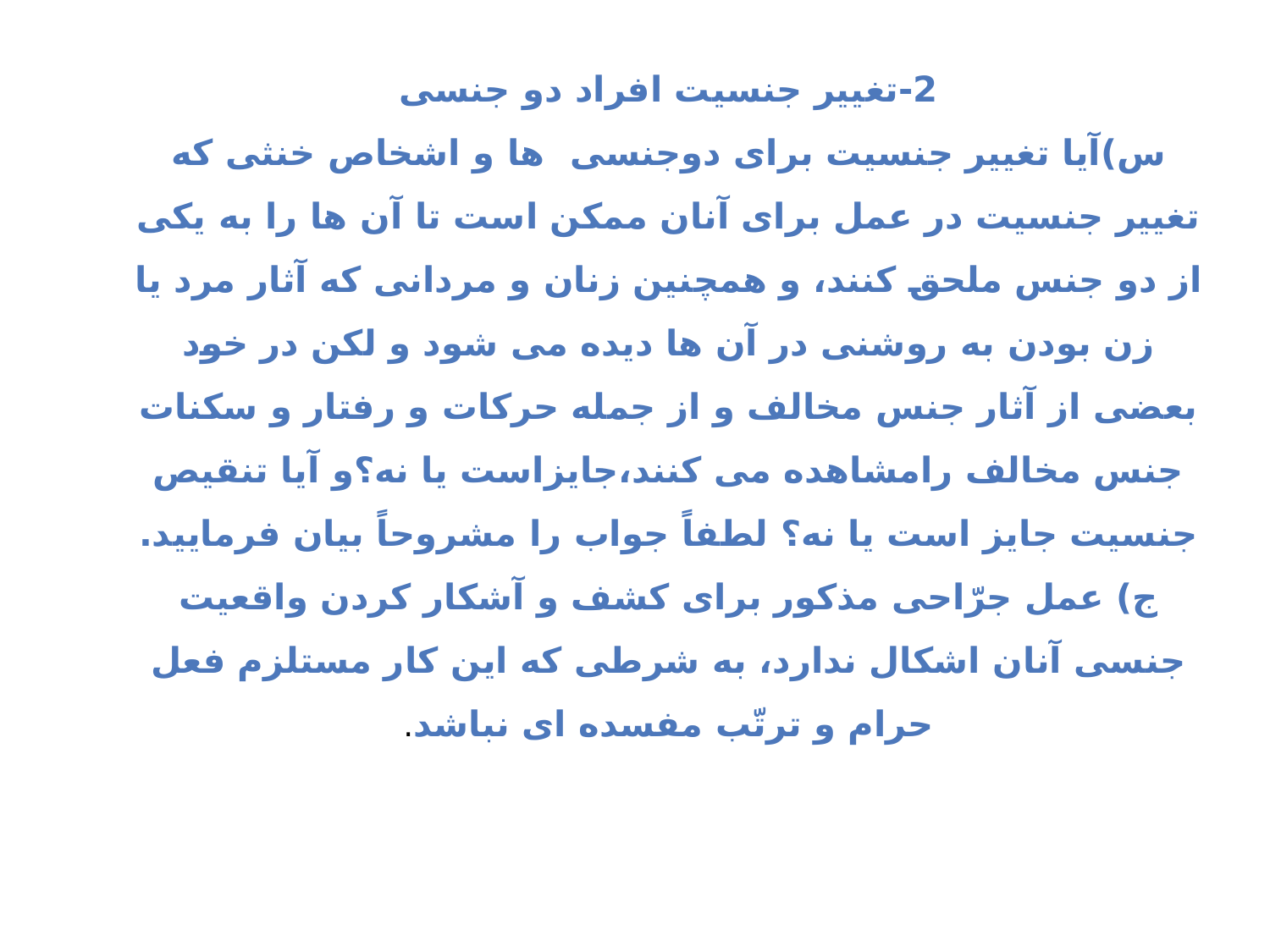

2-تغییر جنسیت افراد دو جنسی
س)آیا تغییر جنسیت برای دوجنسی  ها و اشخاص خنثی که تغییر جنسیت در عمل برای آنان ممکن است تا آن ها را به یکی از دو جنس ملحق کنند، و همچنین زنان و مردانی که آثار مرد یا زن بودن به روشنی در آن ها دیده می شود و لکن در خود بعضی از آثار جنس مخالف و از جمله حرکات و رفتار و سکنات جنس مخالف رامشاهده می کنند،جایزاست یا نه؟و آیا تنقیص جنسیت جایز است یا نه؟ لطفاً جواب را مشروحاً بیان فرمایید.
ج) عمل جرّاحی مذکور برای کشف و آشکار کردن واقعیت جنسی آنان اشکال ندارد، به شرطی که این کار مستلزم فعل حرام و ترتّب مفسده ای نباشد.